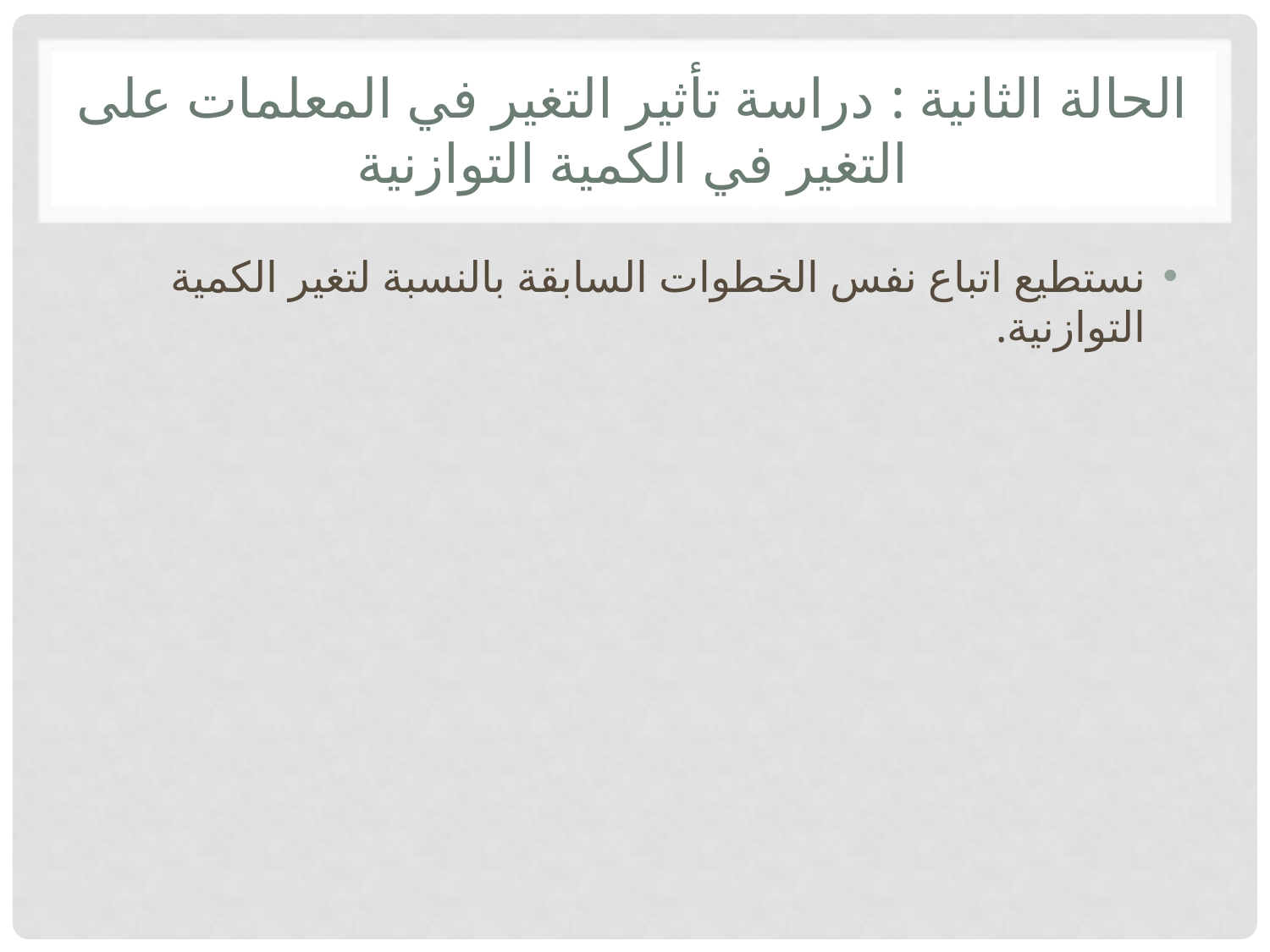

# الحالة الثانية : دراسة تأثير التغير في المعلمات على التغير في الكمية التوازنية
نستطيع اتباع نفس الخطوات السابقة بالنسبة لتغير الكمية التوازنية.